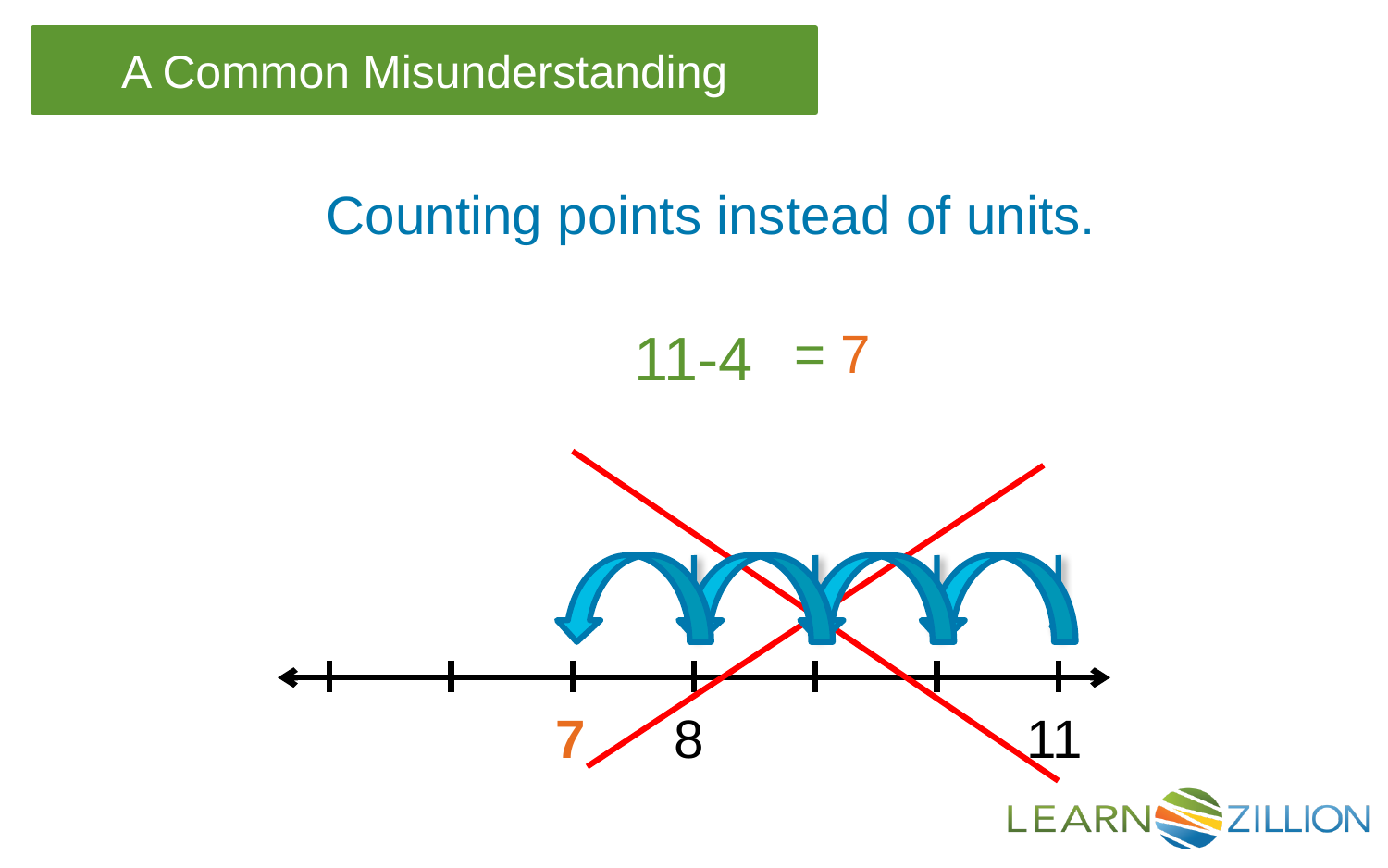

Counting points instead of units.
11-4
= 7

7
8
11